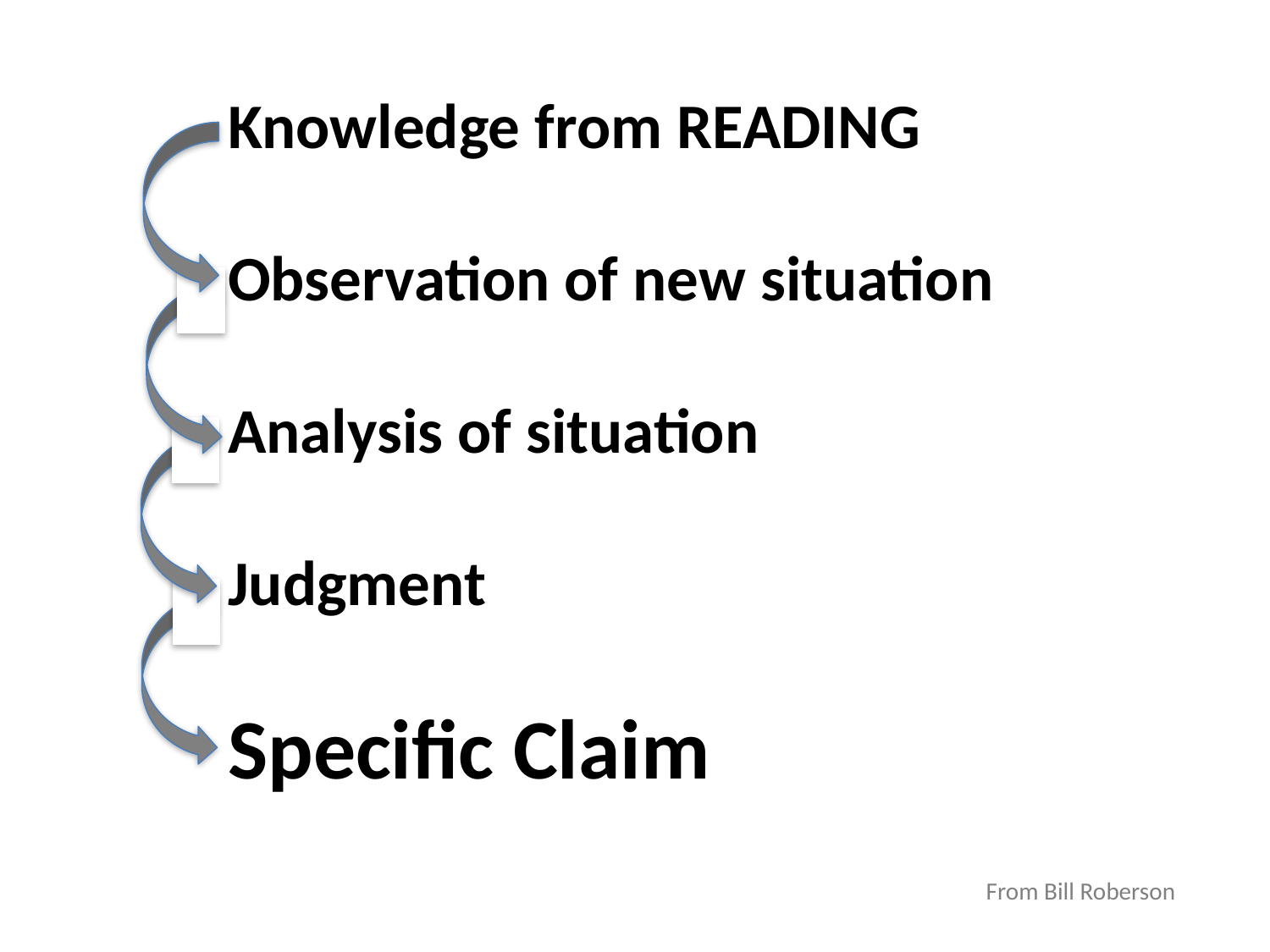

Knowledge from READING
Observation of new situation
Analysis of situation
Judgment
Specific Claim

From Bill Roberson